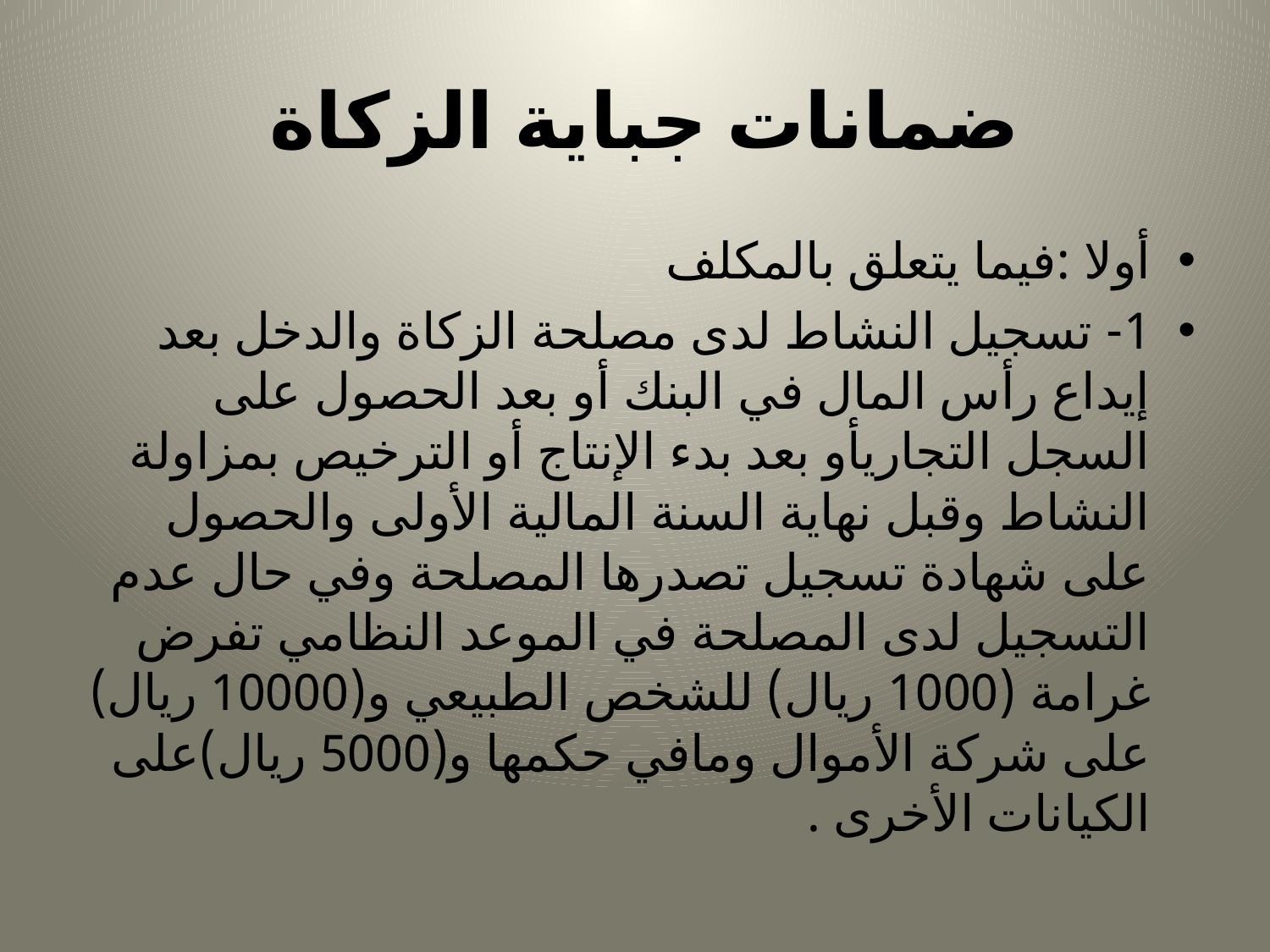

# ضمانات جباية الزكاة
أولا :فيما يتعلق بالمكلف
1- تسجيل النشاط لدى مصلحة الزكاة والدخل بعد إيداع رأس المال في البنك أو بعد الحصول على السجل التجاريأو بعد بدء الإنتاج أو الترخيص بمزاولة النشاط وقبل نهاية السنة المالية الأولى والحصول على شهادة تسجيل تصدرها المصلحة وفي حال عدم التسجيل لدى المصلحة في الموعد النظامي تفرض غرامة (1000 ريال) للشخص الطبيعي و(10000 ريال) على شركة الأموال ومافي حكمها و(5000 ريال)على الكيانات الأخرى .